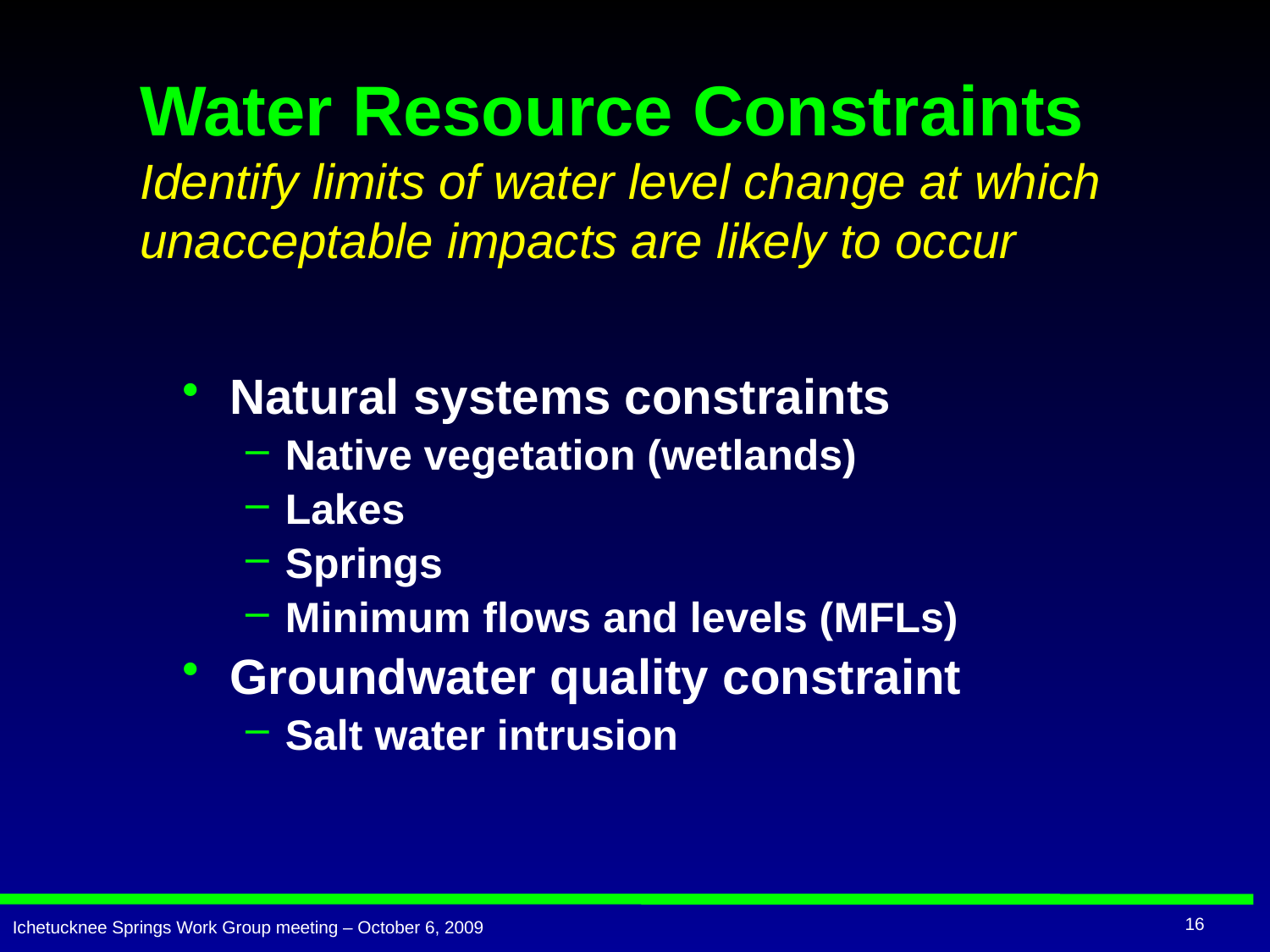

# Water Resource Constraints Identify limits of water level change at which   unacceptable impacts are likely to occur

Natural systems constraints
Native vegetation (wetlands)
Lakes
Springs
Minimum flows and levels (MFLs)
Groundwater quality constraint
Salt water intrusion
16
Ichetucknee Springs Work Group meeting – October 6, 2009